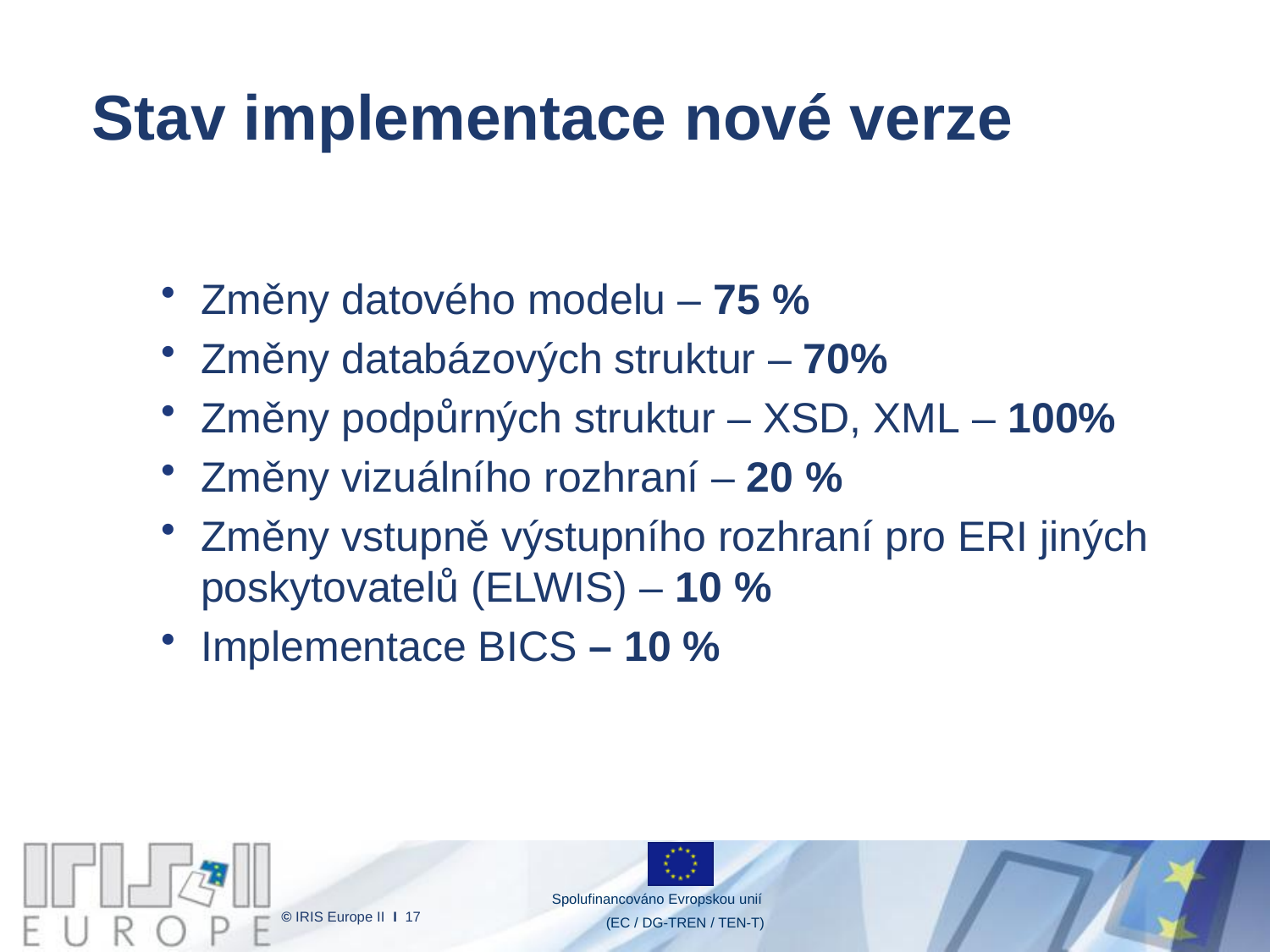

# Stav implementace nové verze
Změny datového modelu – 75 %
Změny databázových struktur – 70%
Změny podpůrných struktur – XSD, XML – 100%
Změny vizuálního rozhraní – 20 %
Změny vstupně výstupního rozhraní pro ERI jiných poskytovatelů (ELWIS) – 10 %
Implementace BICS – 10 %